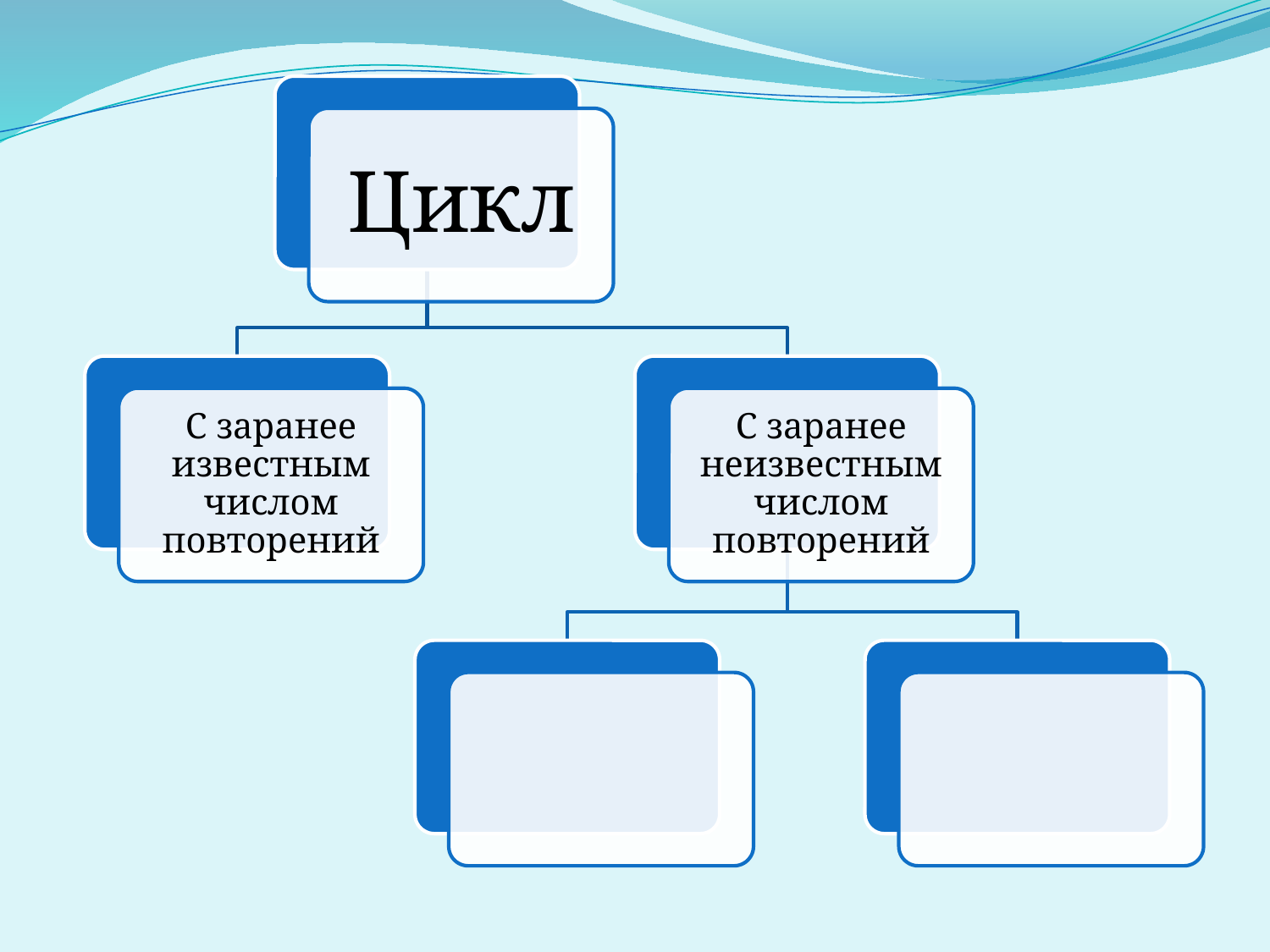

Цикл
С заранее неизвестным числом повторений

С заранее известным числом повторений